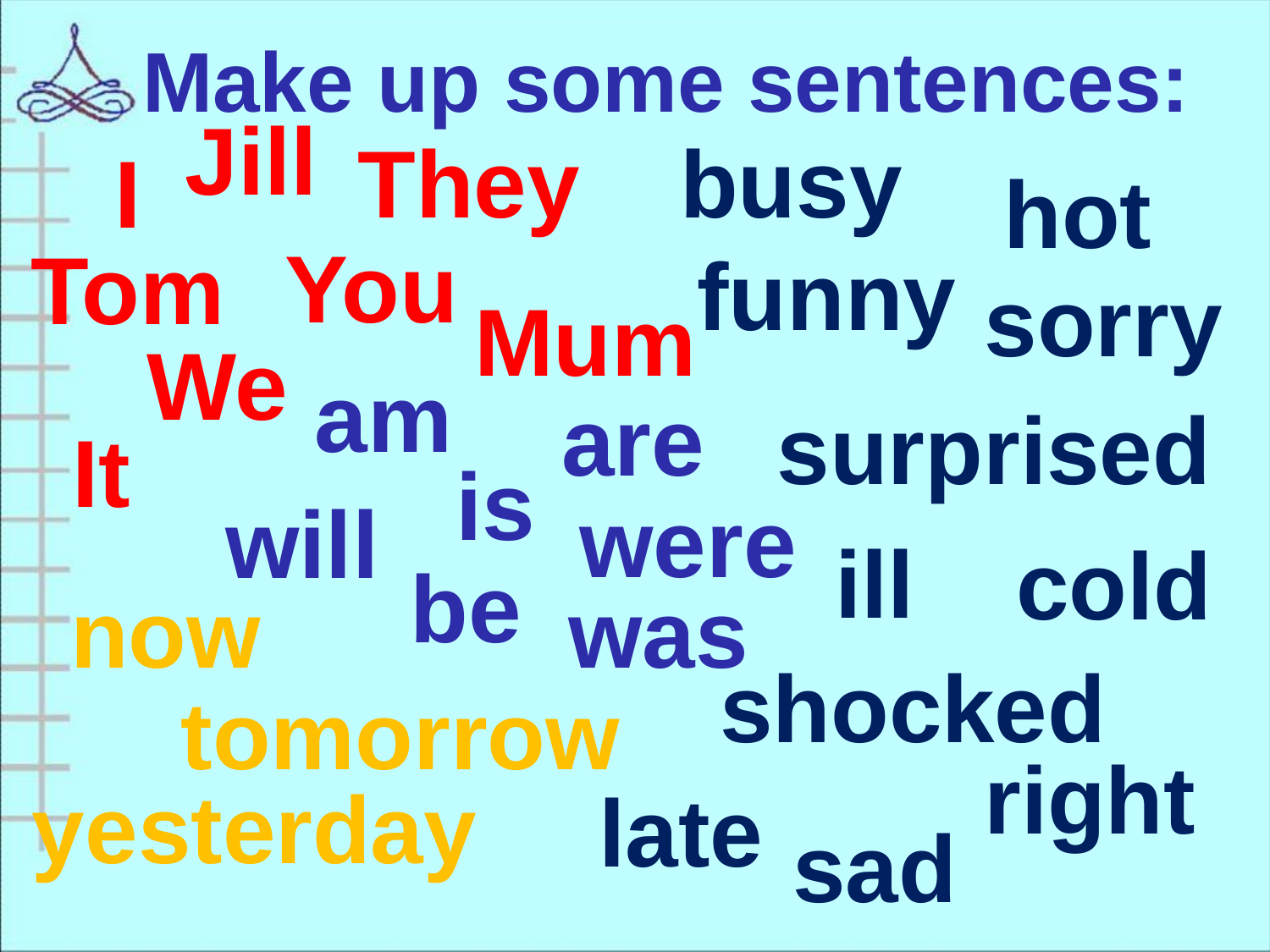

Make up some sentences:
Jill
They
busy
I
hot
You
Tom
funny
sorry
Mum
We
am
are
surprised
It

is
were
will
ill
cold
be
now
was
shocked
tomorrow
right
yesterday
late
sad